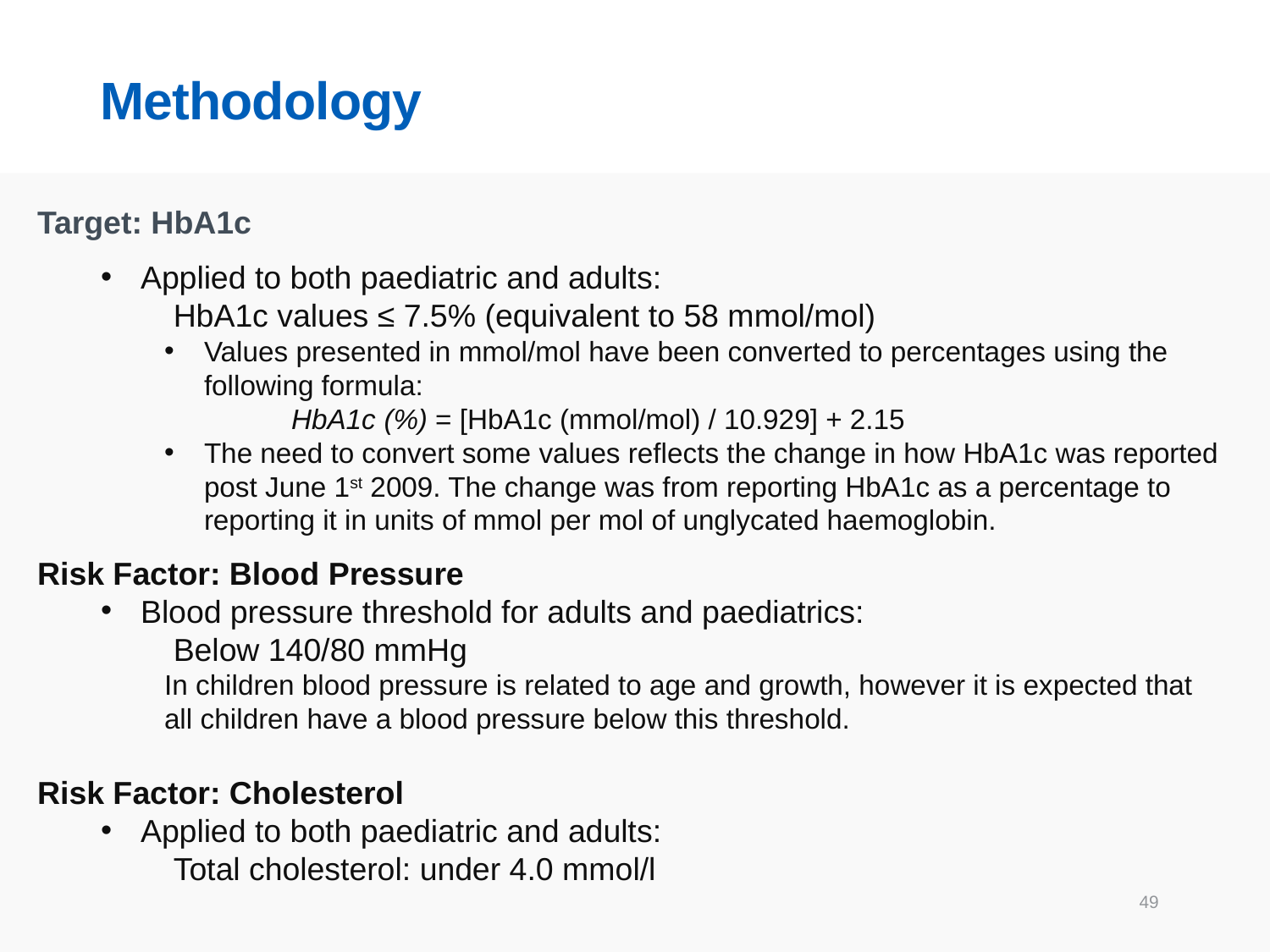

# Methodology
Target: HbA1c

Applied to both paediatric and adults:
 HbA1c values ≤ 7.5% (equivalent to 58 mmol/mol)
Values presented in mmol/mol have been converted to percentages using the following formula:
HbA1c (%) = [HbA1c (mmol/mol) / 10.929] + 2.15
The need to convert some values reflects the change in how HbA1c was reported post June 1st 2009. The change was from reporting HbA1c as a percentage to reporting it in units of mmol per mol of unglycated haemoglobin.

Risk Factor: Blood Pressure
Blood pressure threshold for adults and paediatrics:
 Below 140/80 mmHg
In children blood pressure is related to age and growth, however it is expected that all children have a blood pressure below this threshold.

Risk Factor: Cholesterol
Applied to both paediatric and adults:
 Total cholesterol: under 4.0 mmol/l

49